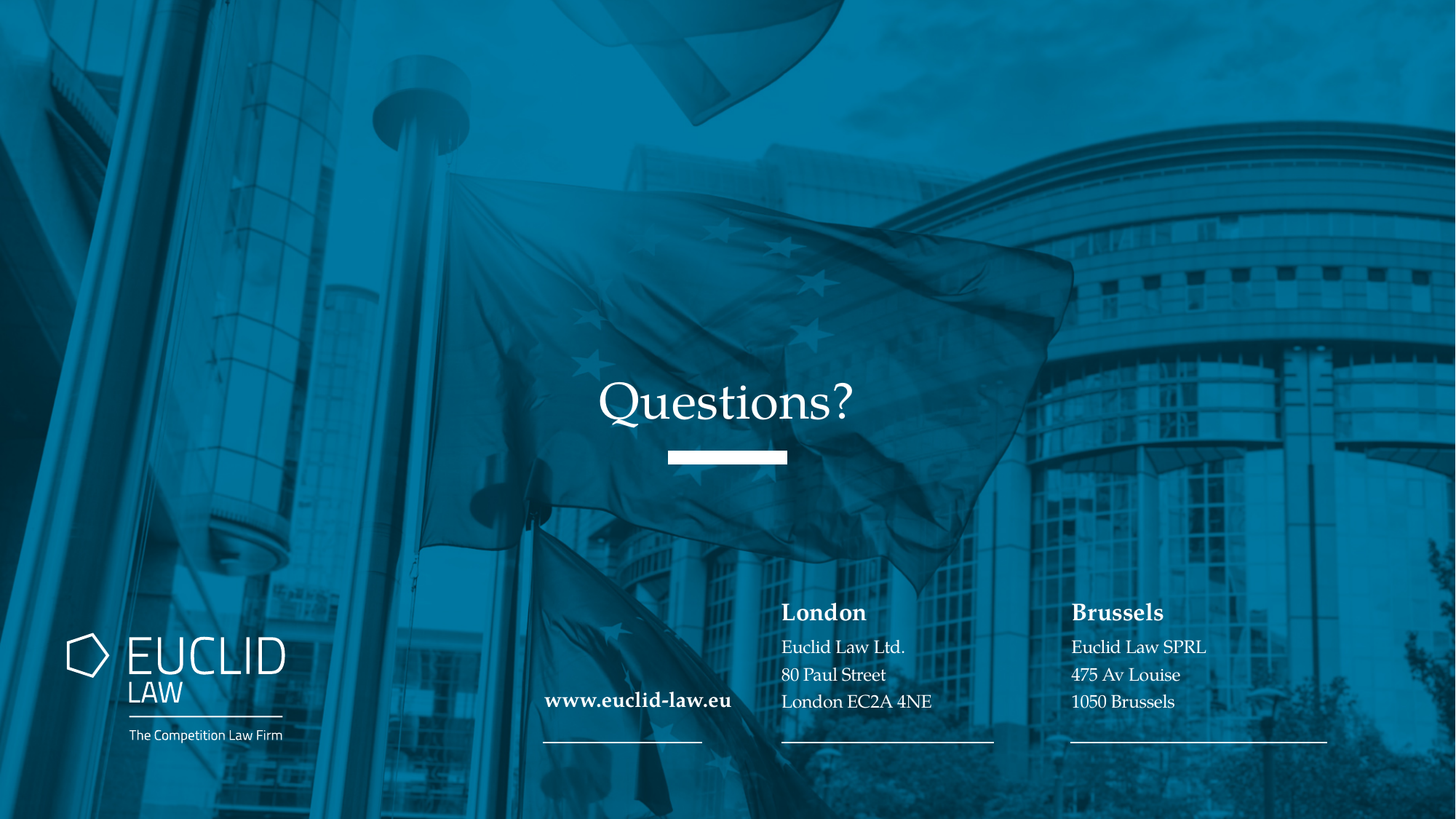

Questions?
London
Euclid Law Ltd.
80 Paul Street
London EC2A 4NE
Brussels
Euclid Law SPRL
475 Av Louise
1050 Brussels
www.euclid-law.eu